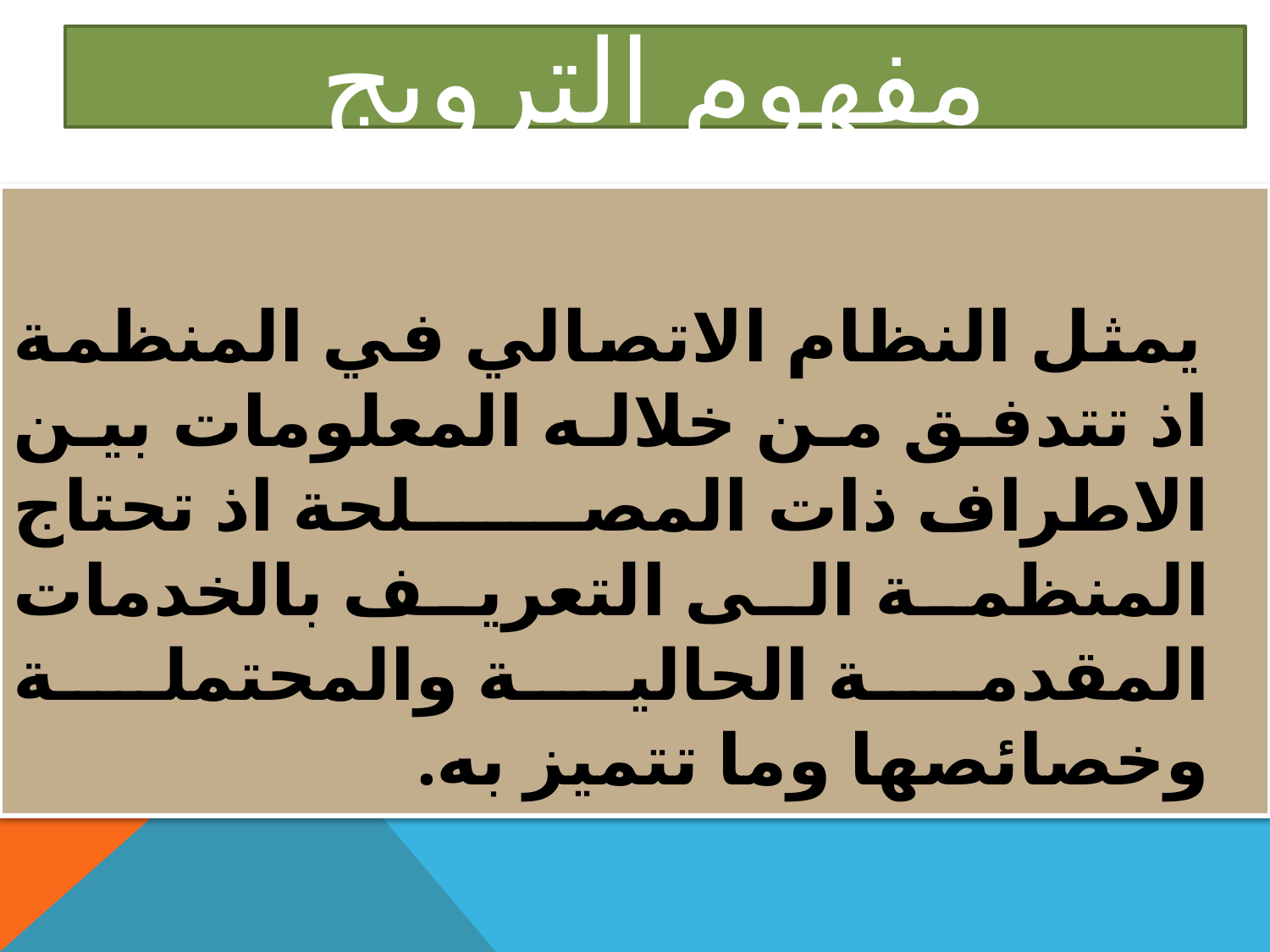

# مفهوم الترويج

   يمثل النظام الاتصالي في المنظمة اذ تتدفق من خلاله المعلومات بين الاطراف ذات المصلحة اذ تحتاج المنظمة الى التعريف بالخدمات المقدمة الحالية والمحتملة وخصائصها وما تتميز به.